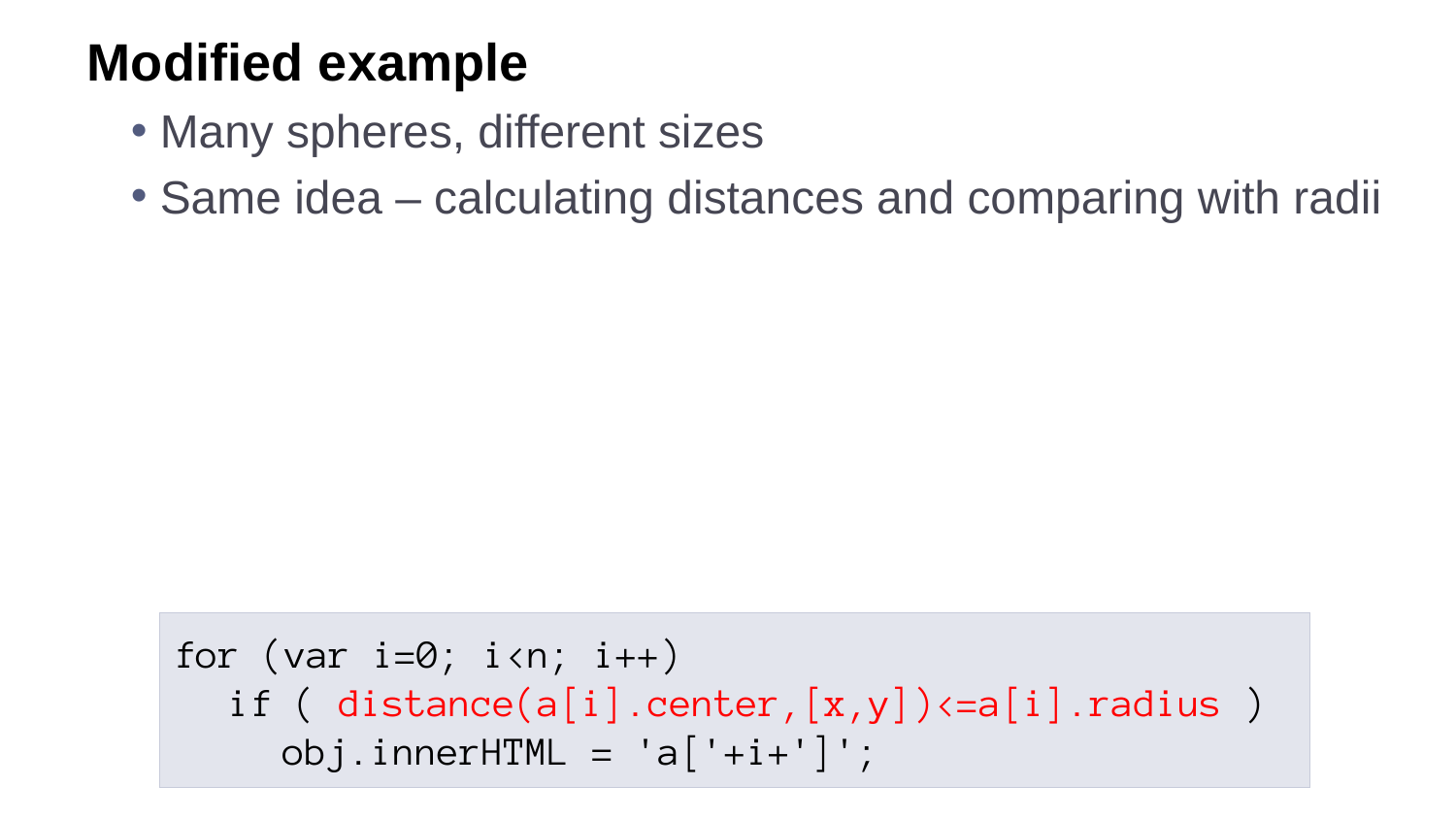

Modified example
Many spheres, different sizes
Same idea – calculating distances and comparing with radii
for (var i=0; i<n; i++)
	if ( distance(a[i].center,[x,y])<=a[i].radius )
		obj.innerHTML = 'a['+i+']';